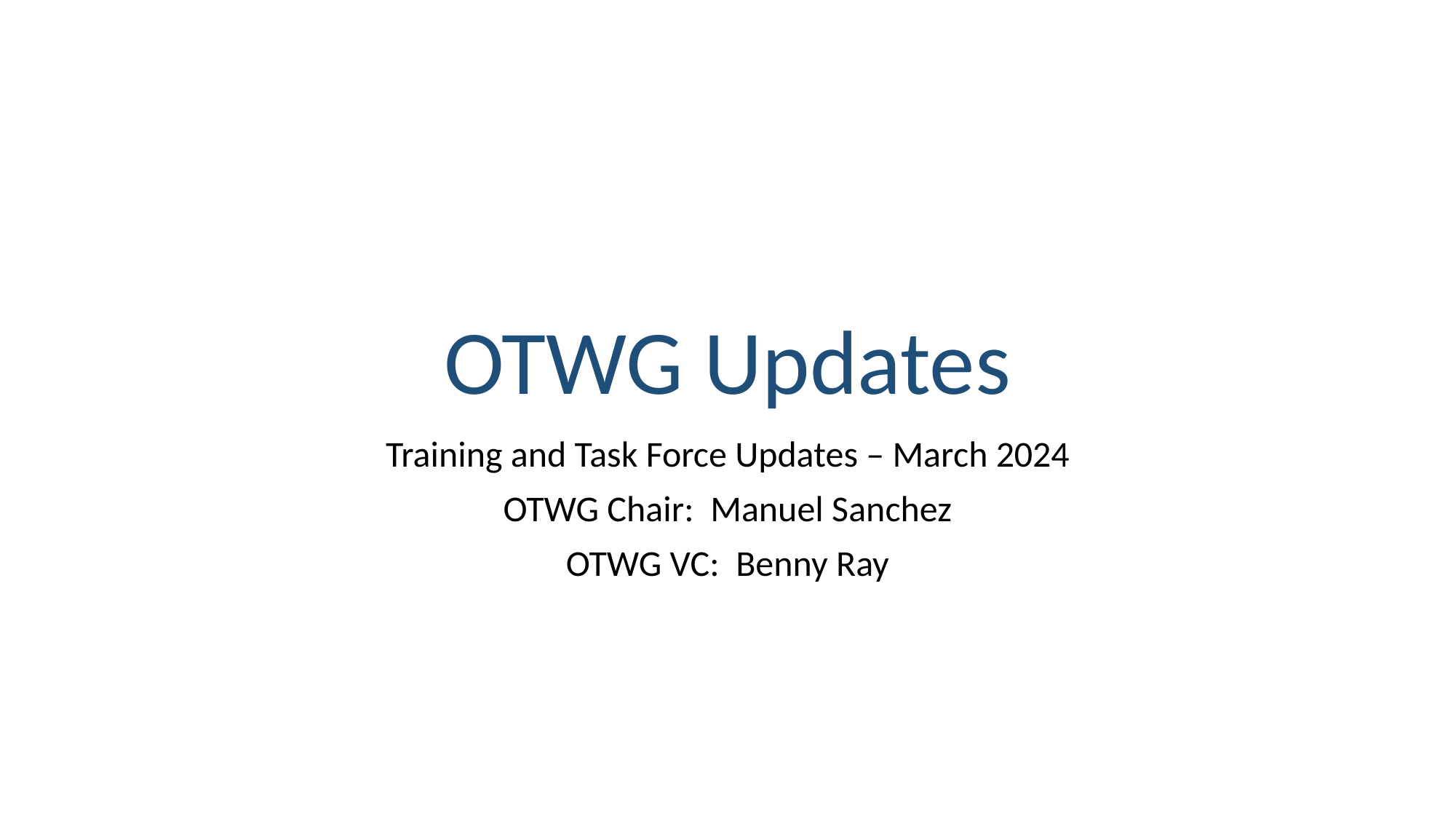

# OTWG Updates
Training and Task Force Updates – March 2024
OTWG Chair:  Manuel Sanchez
OTWG VC:  Benny Ray